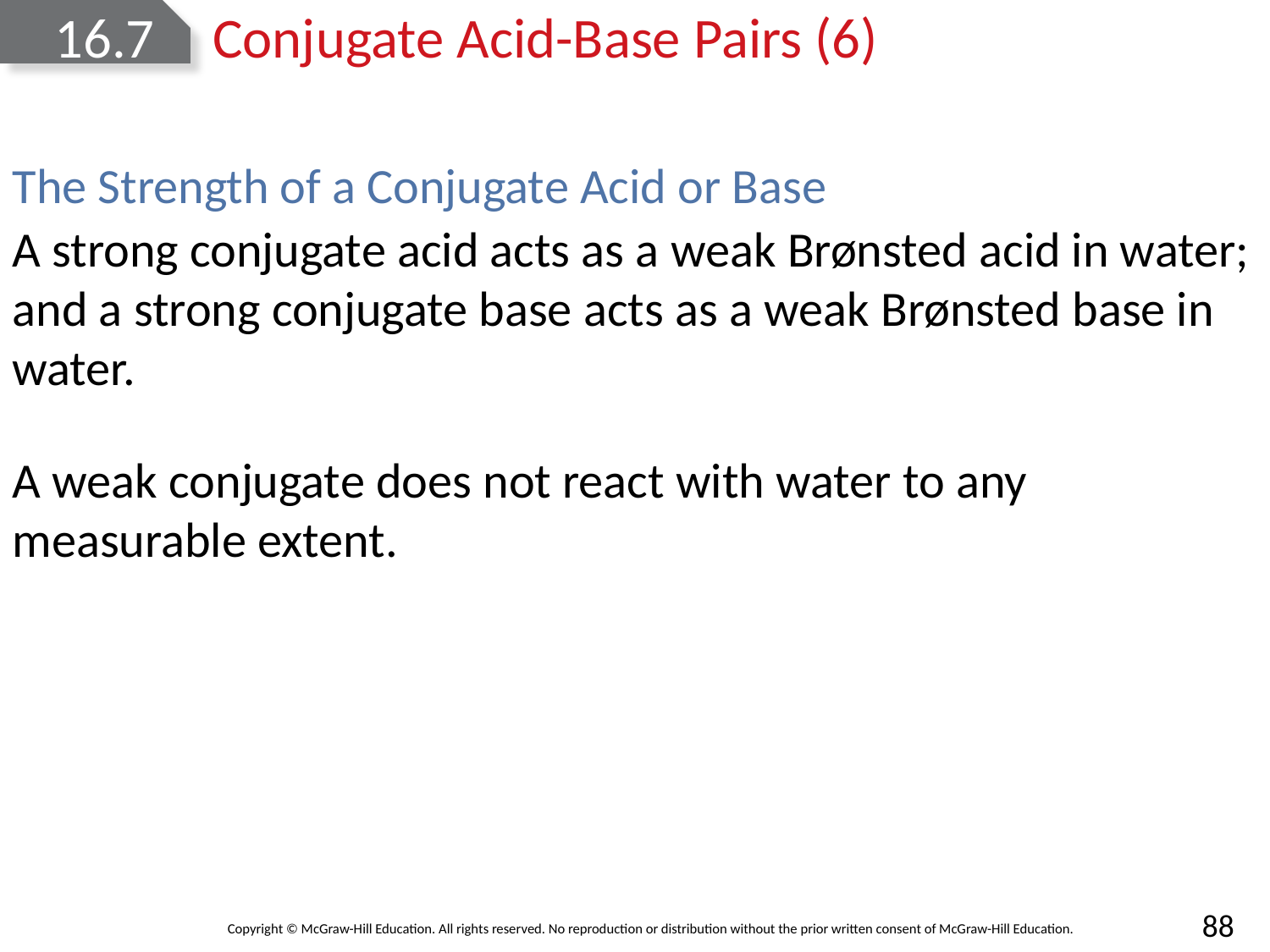

# 16.7	Conjugate Acid-Base Pairs (6)
The Strength of a Conjugate Acid or Base
A strong conjugate acid acts as a weak Brønsted acid in water; and a strong conjugate base acts as a weak Brønsted base in water.
A weak conjugate does not react with water to any measurable extent.